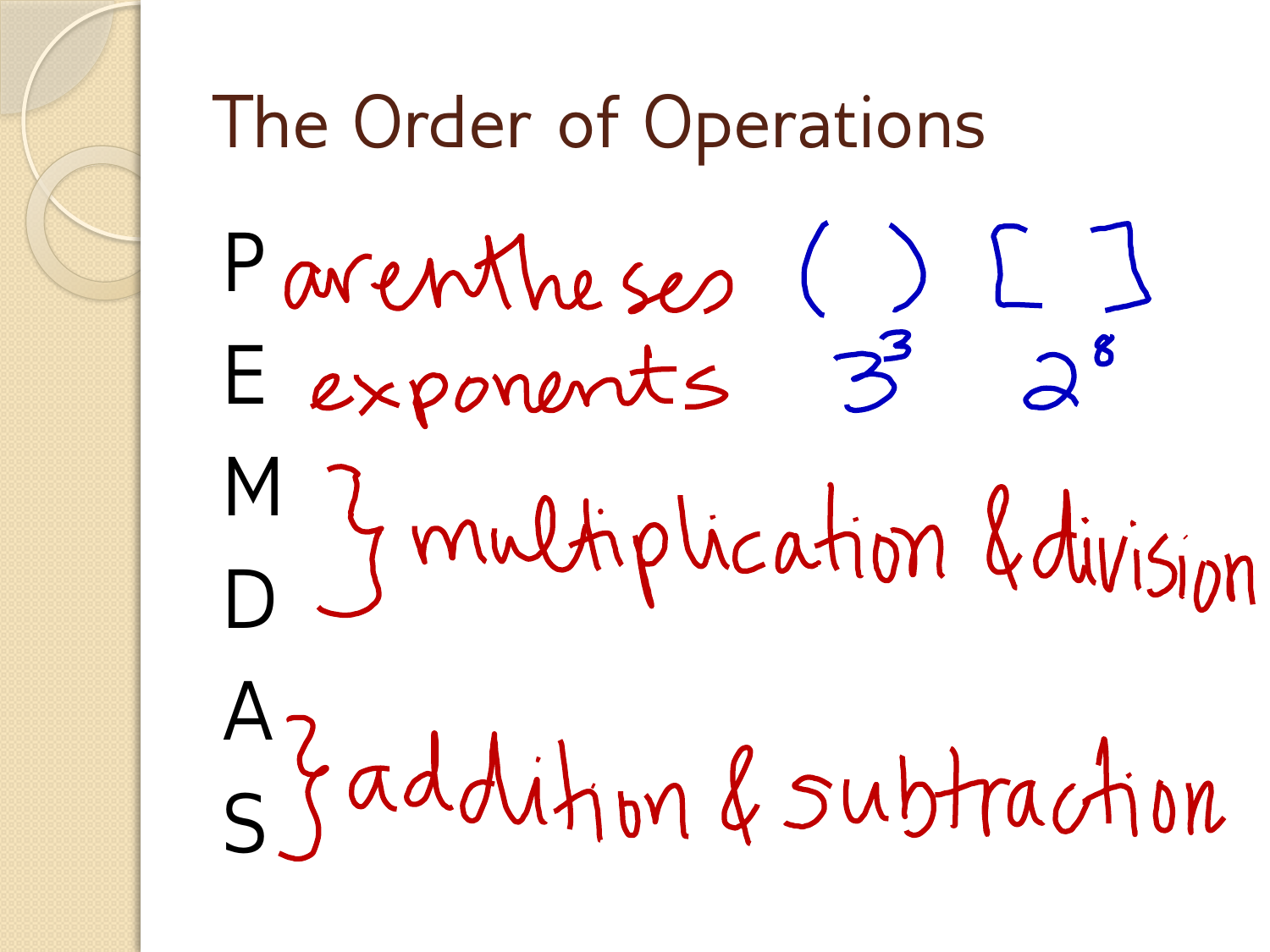

# The Order of Operations
P
E
M
D
A
S